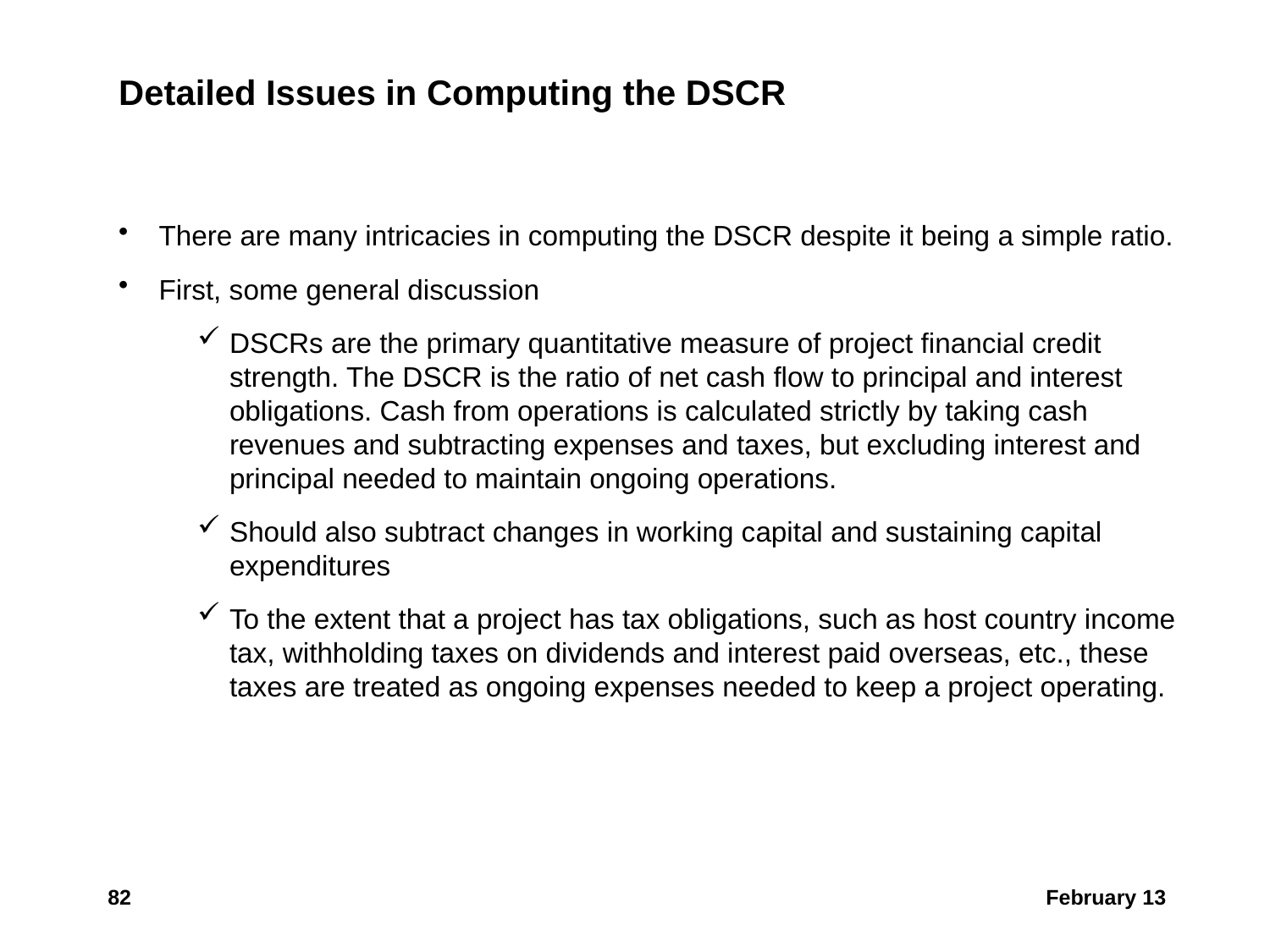

# Detailed Issues in Computing the DSCR
There are many intricacies in computing the DSCR despite it being a simple ratio.
First, some general discussion
DSCRs are the primary quantitative measure of project financial credit strength. The DSCR is the ratio of net cash flow to principal and interest obligations. Cash from operations is calculated strictly by taking cash revenues and subtracting expenses and taxes, but excluding interest and principal needed to maintain ongoing operations.
Should also subtract changes in working capital and sustaining capital expenditures
To the extent that a project has tax obligations, such as host country income tax, withholding taxes on dividends and interest paid overseas, etc., these taxes are treated as ongoing expenses needed to keep a project operating.